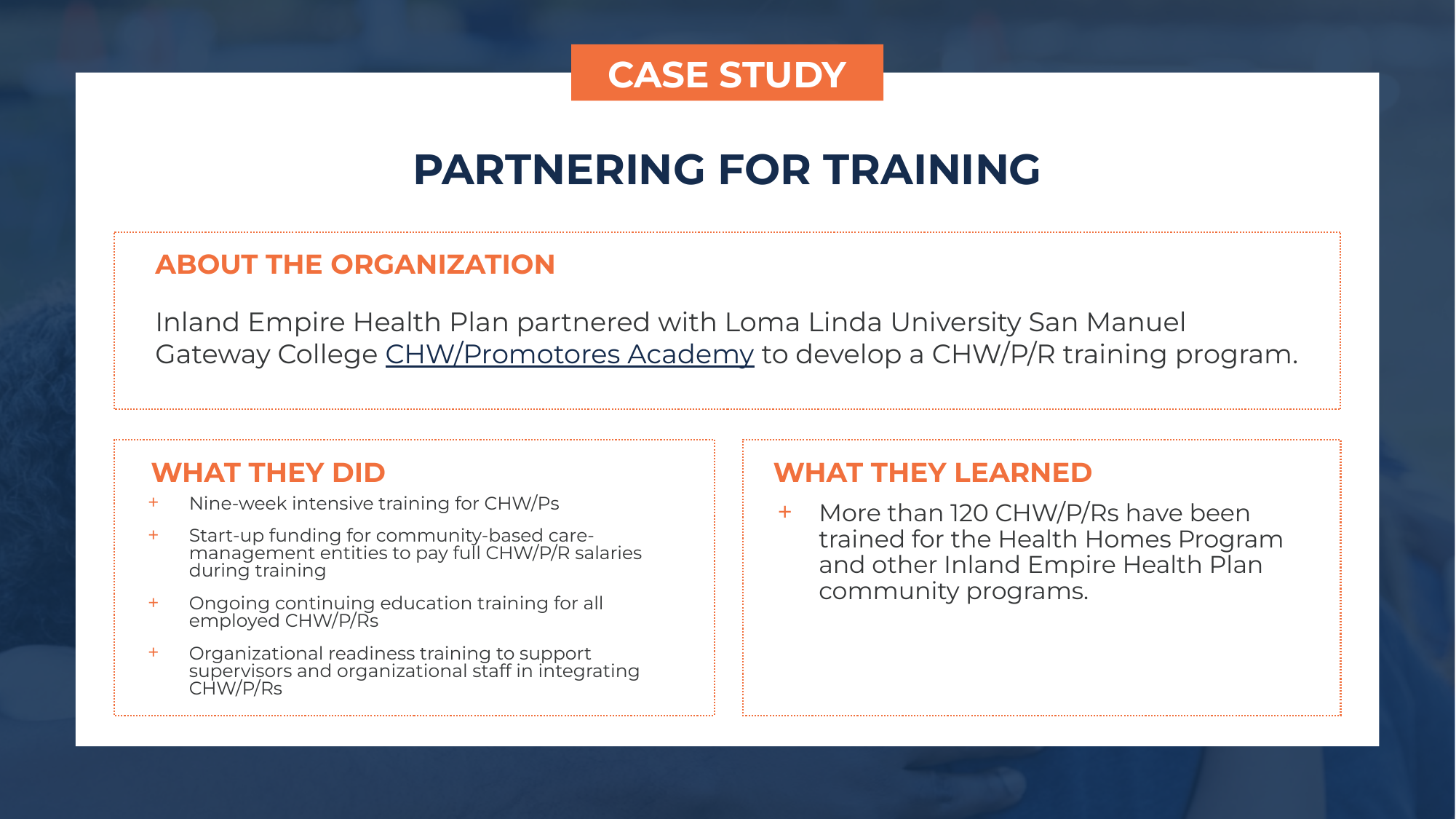

# Partnering for training
Inland Empire Health Plan partnered with Loma Linda University San Manuel Gateway College CHW/Promotores Academy to develop a CHW/P/R training program.

Nine-week intensive training for CHW/Ps
Start-up funding for community-based care-management entities to pay full CHW/P/R salaries during training
Ongoing continuing education training for all employed CHW/P/Rs
Organizational readiness training to support supervisors and organizational staff in integrating CHW/P/Rs

More than 120 CHW/P/Rs have been trained for the Health Homes Program and other Inland Empire Health Plan community programs.